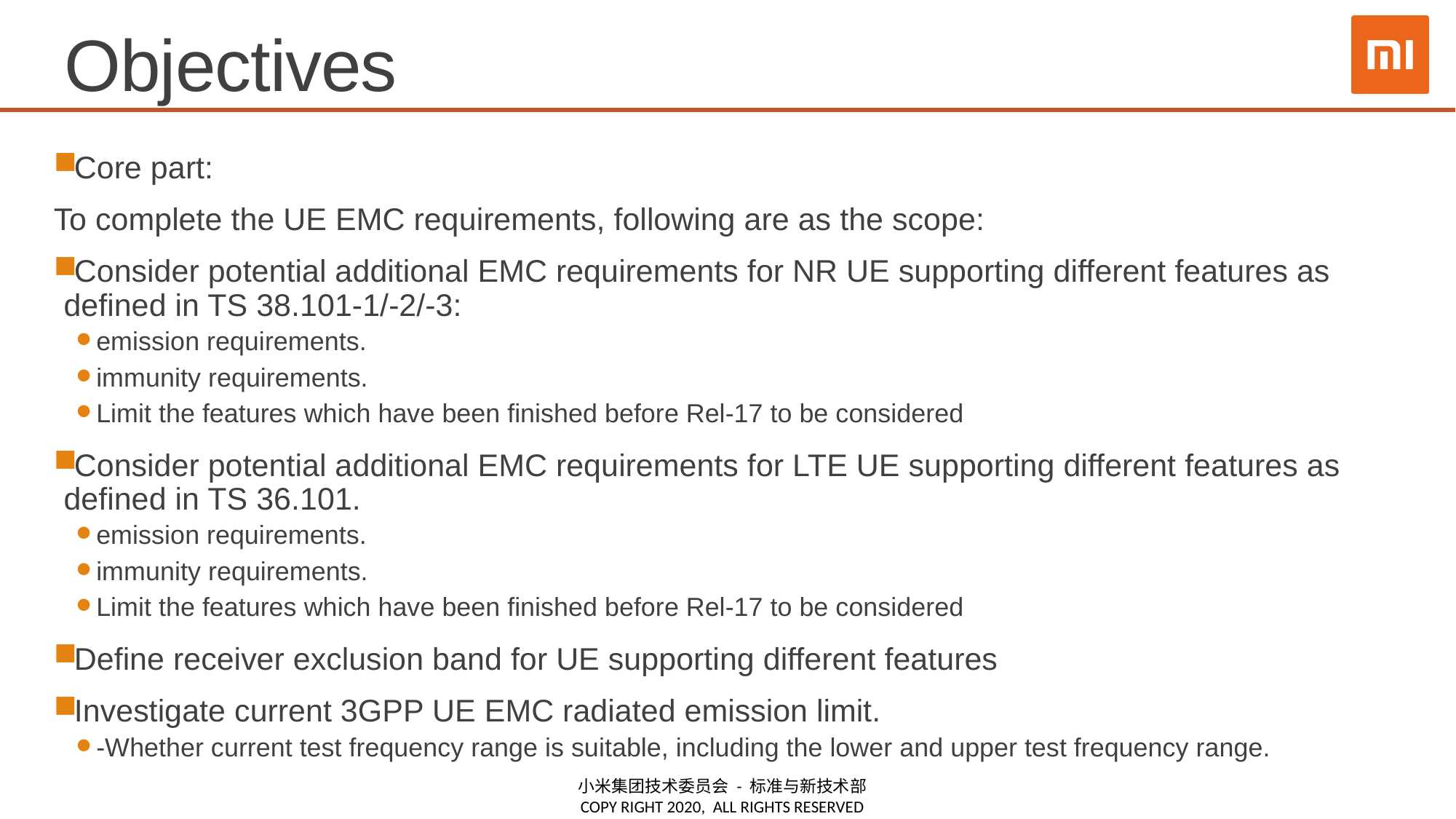

# Objectives
Core part:
To complete the UE EMC requirements, following are as the scope:
Consider potential additional EMC requirements for NR UE supporting different features as defined in TS 38.101-1/-2/-3:
emission requirements.
immunity requirements.
Limit the features which have been finished before Rel-17 to be considered
Consider potential additional EMC requirements for LTE UE supporting different features as defined in TS 36.101.
emission requirements.
immunity requirements.
Limit the features which have been finished before Rel-17 to be considered
Define receiver exclusion band for UE supporting different features
Investigate current 3GPP UE EMC radiated emission limit.
-Whether current test frequency range is suitable, including the lower and upper test frequency range.